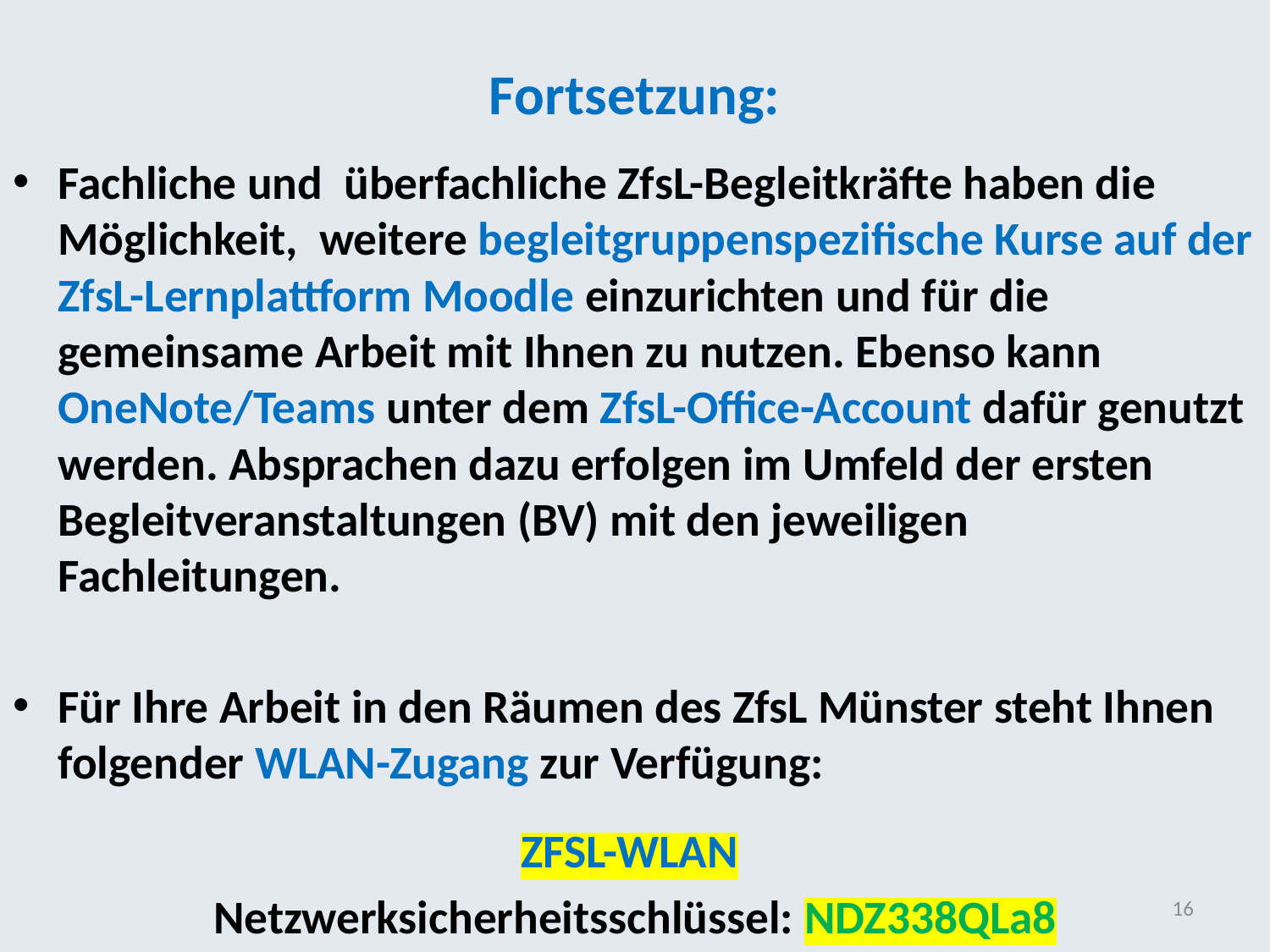

# Fortsetzung:
Fachliche und  überfachliche ZfsL-Begleitkräfte haben die Möglichkeit,  weitere begleitgruppenspezifische Kurse auf der ZfsL-Lernplattform Moodle einzurichten und für die gemeinsame Arbeit mit Ihnen zu nutzen. Ebenso kann OneNote/Teams unter dem ZfsL-Office-Account dafür genutzt werden. Absprachen dazu erfolgen im Umfeld der ersten Begleitveranstaltungen (BV) mit den jeweiligen Fachleitungen.

Für Ihre Arbeit in den Räumen des ZfsL Münster steht Ihnen folgender WLAN-Zugang zur Verfügung:

ZFSL-WLAN
Netzwerksicherheitsschlüssel: NDZ338QLa8

16